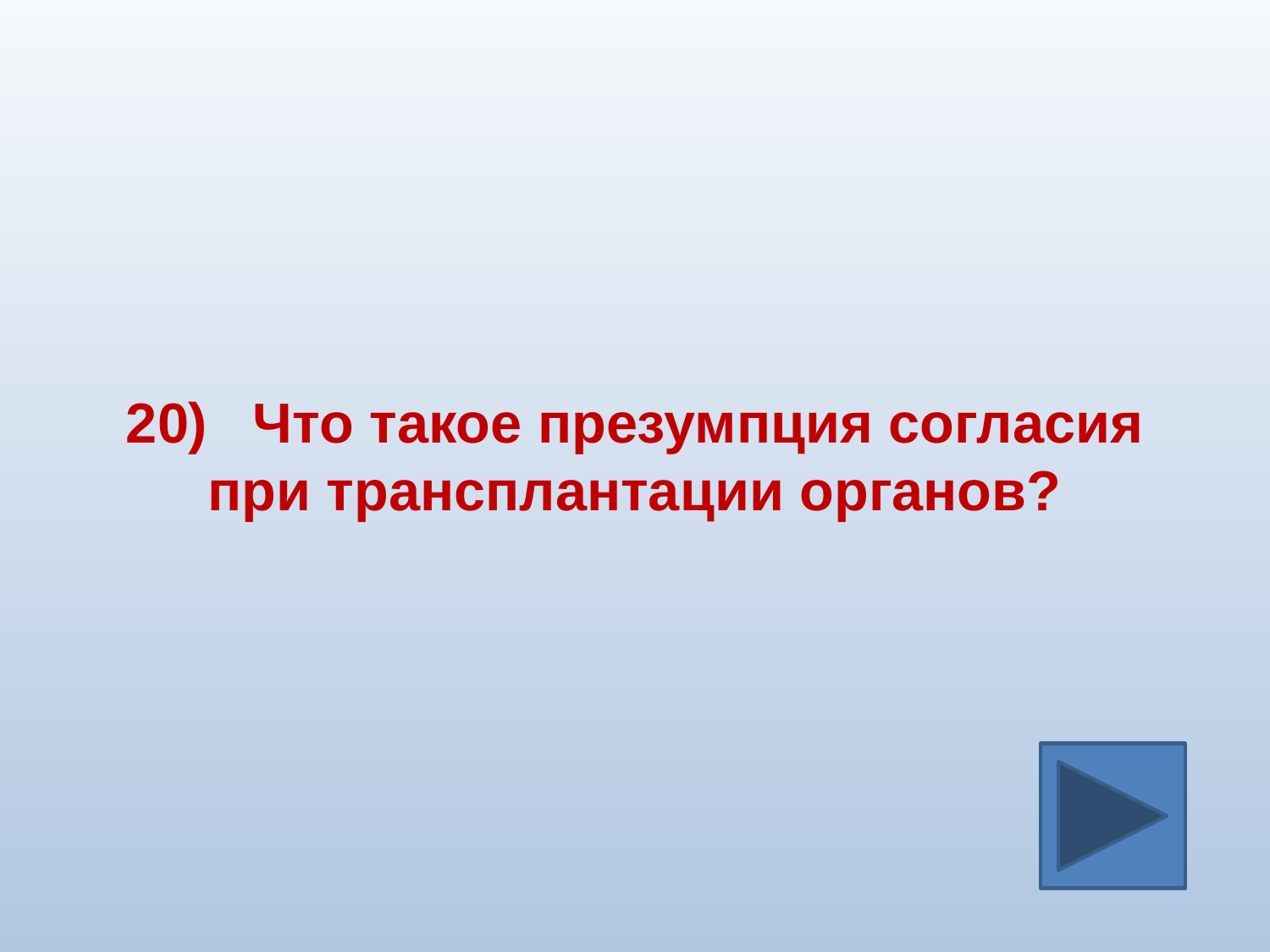

#

20)	Что такое презумпция согласия при трансплантации органов?